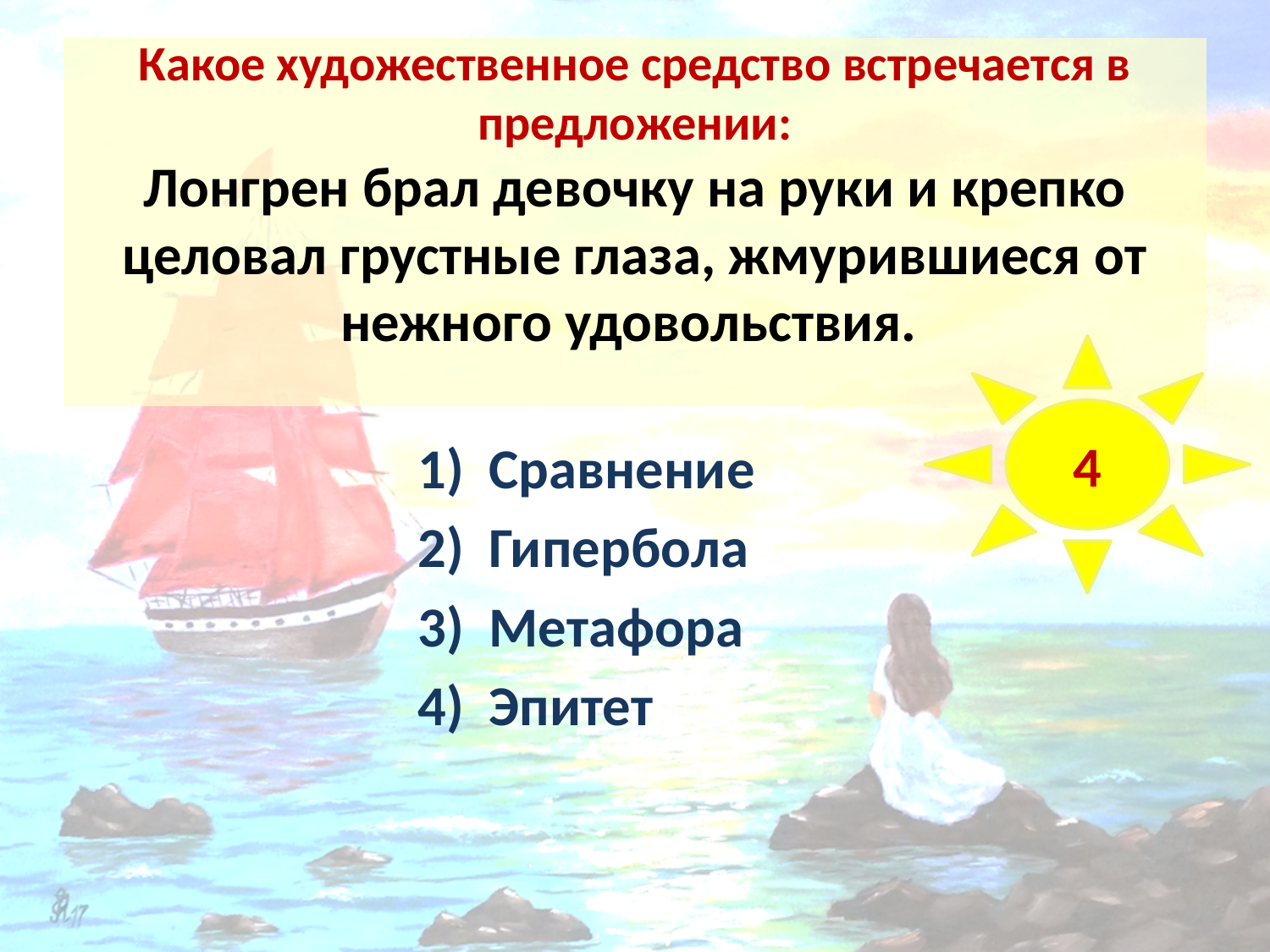

# Какое художественное средство встречается в предложении: Лонгрен брал девочку на руки и крепко целовал грустные глаза, жмурившиеся от нежного удовольствия.
4
Сравнение
Гипербола
Метафора
Эпитет